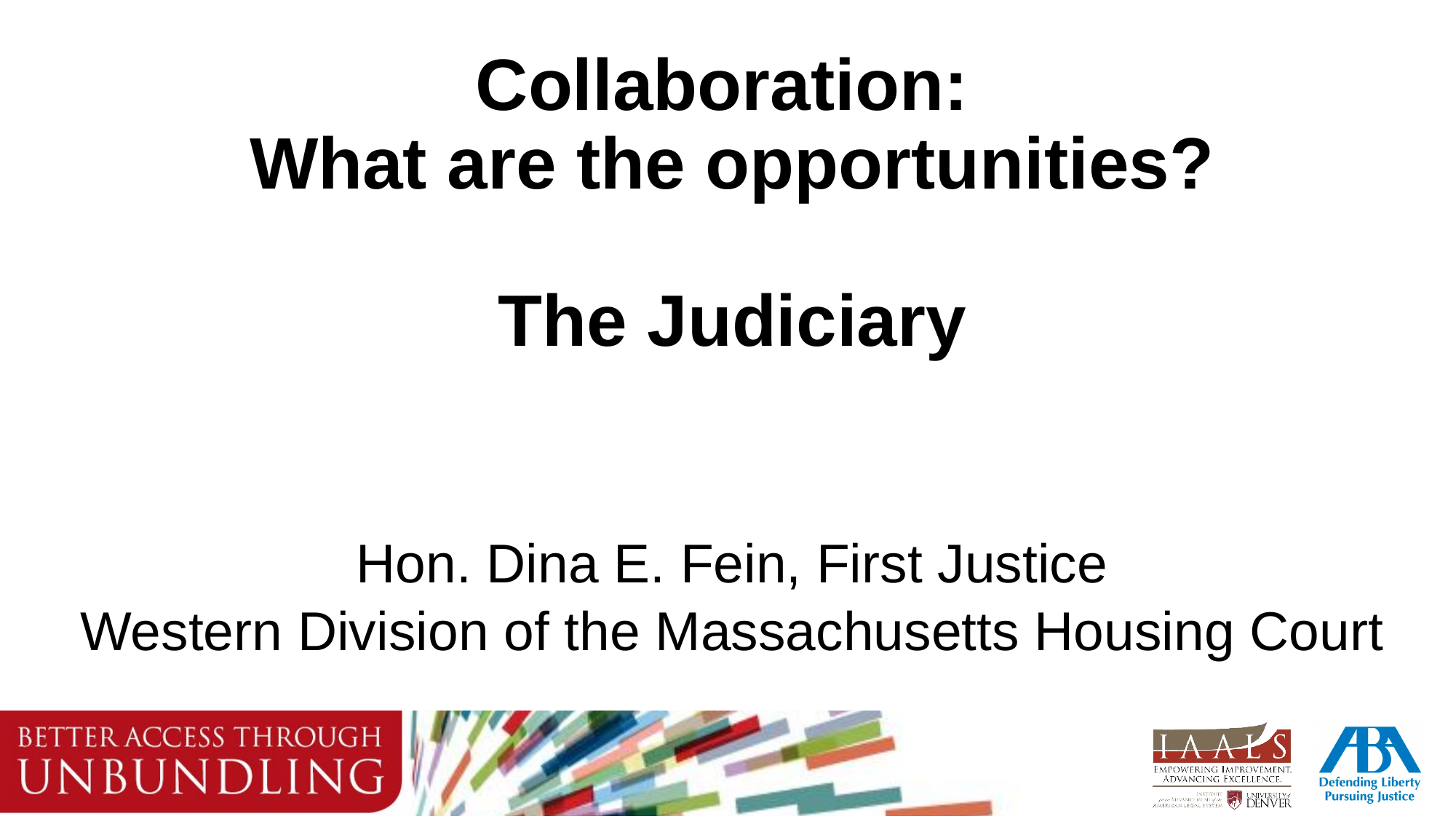

# Collaboration: What are the opportunities? The Judiciary

Hon. Dina E. Fein, First Justice
Western Division of the Massachusetts Housing Court